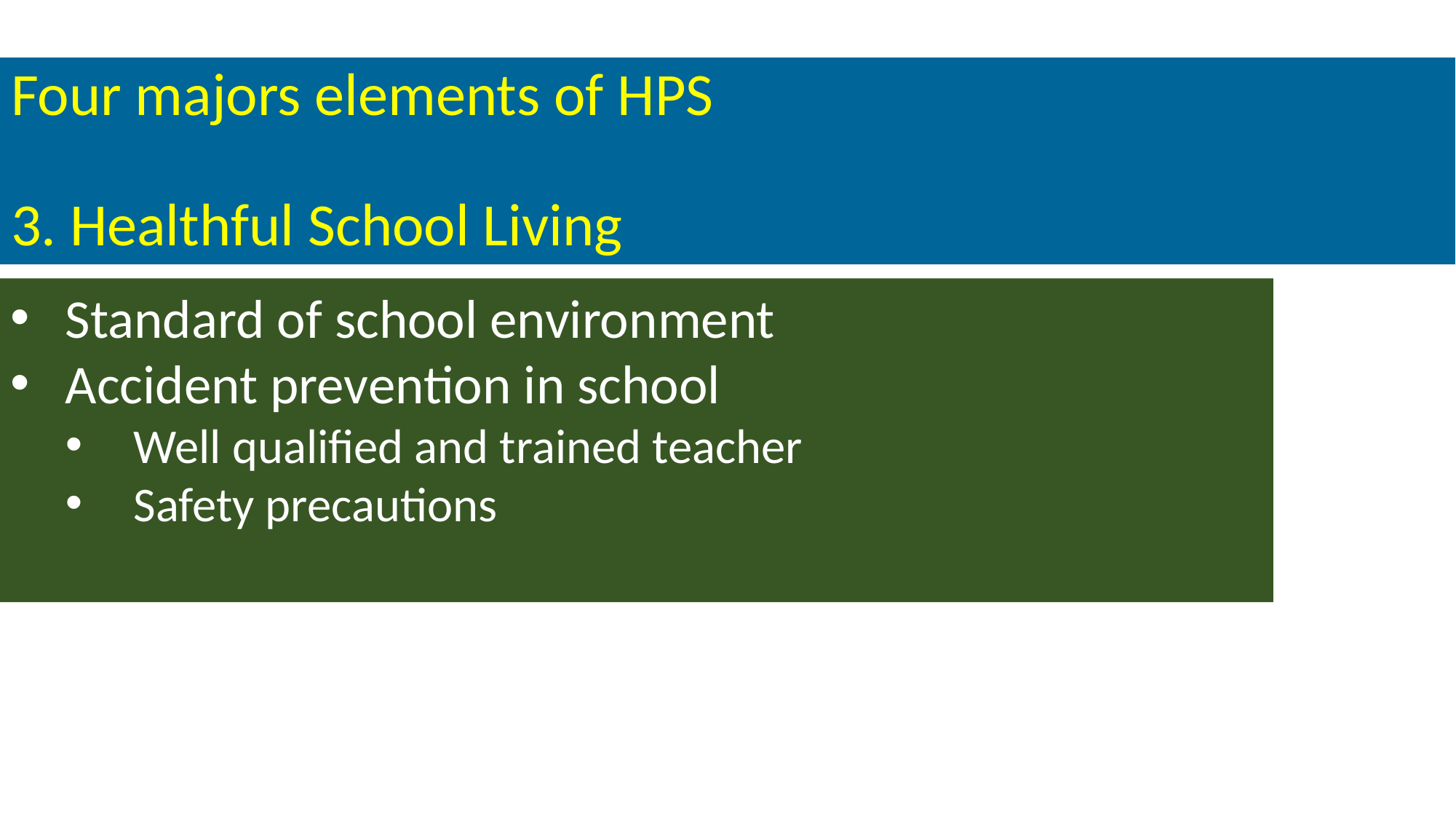

# Four majors elements of HPS 3. Healthful School Living
Standard of school environment
Accident prevention in school
Well qualified and trained teacher
Safety precautions